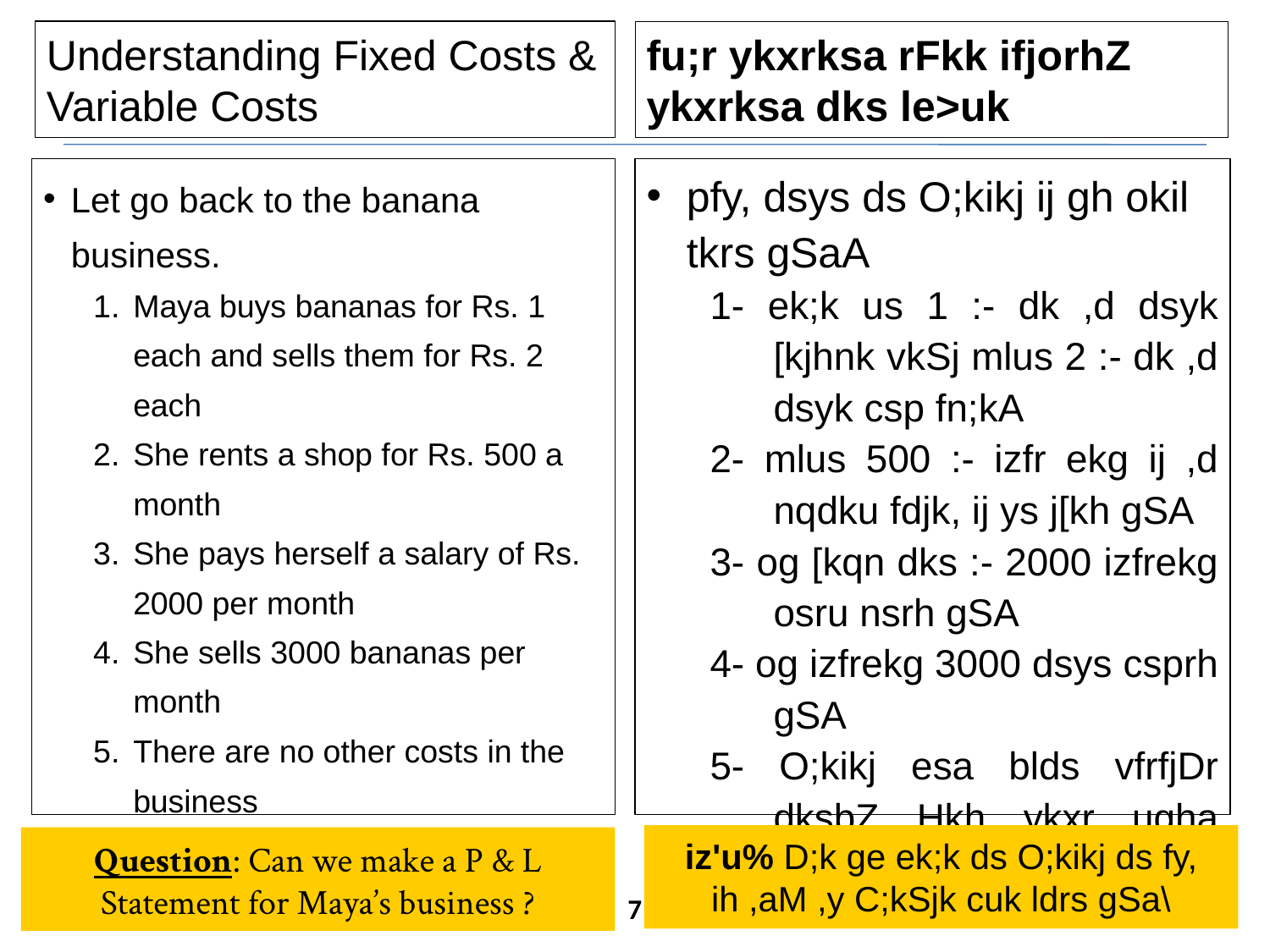

Understanding Fixed Costs & Variable Costs
fu;r ykxrksa rFkk ifjorhZ ykxrksa dks le>uk
Let go back to the banana business.
Maya buys bananas for Rs. 1 each and sells them for Rs. 2 each
She rents a shop for Rs. 500 a month
She pays herself a salary of Rs. 2000 per month
She sells 3000 bananas per month
There are no other costs in the business

pfy, dsys ds O;kikj ij gh okil tkrs gSaA
1- ek;k us 1 :- dk ,d dsyk [kjhnk vkSj mlus 2 :- dk ,d dsyk csp fn;kA
2- mlus 500 :- izfr ekg ij ,d nqdku fdjk, ij ys j[kh gSA
3- og [kqn dks :- 2000 izfrekg osru nsrh gSA
4- og izfrekg 3000 dsys csprh gSA
5- O;kikj esa blds vfrfjDr dksbZ Hkh ykxr ugha gSA

iz'u% D;k ge ek;k ds O;kikj ds fy, ih ,aM ,y C;kSjk cuk ldrs gSa\
Question: Can we make a P & L Statement for Maya’s business ?
7